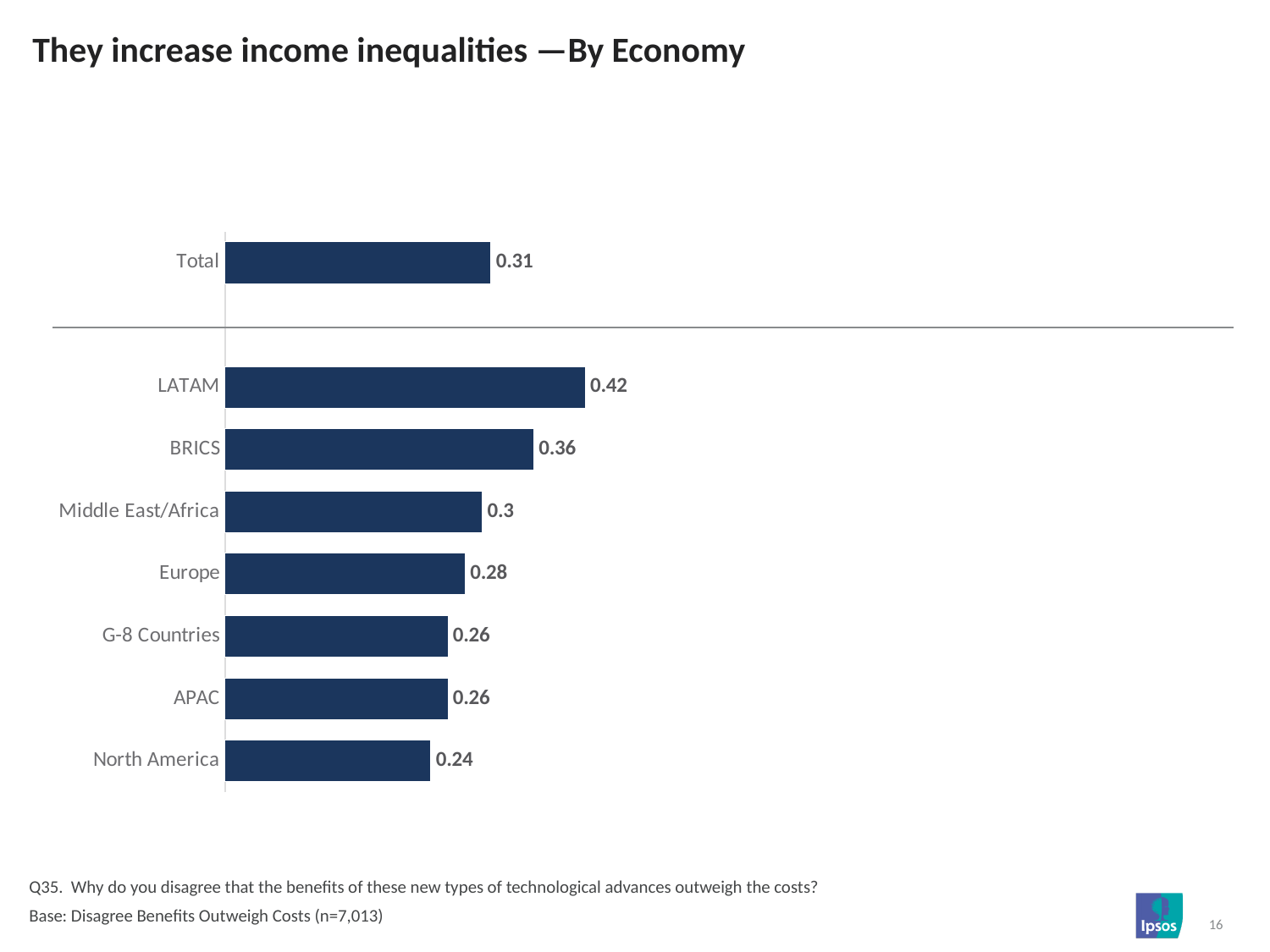

# They increase income inequalities —By Economy

### Chart

| Category | Column2 |
|---|---|
| Total | 0.31 |
|  | None |
| LATAM | 0.42 |
| BRICS | 0.36 |
| Middle East/Africa | 0.3 |
| Europe | 0.28 |
| G-8 Countries | 0.26 |
| APAC | 0.26 |
| North America | 0.24 |
Q35.  Why do you disagree that the benefits of these new types of technological advances outweigh the costs?
Base: Disagree Benefits Outweigh Costs (n=7,013)